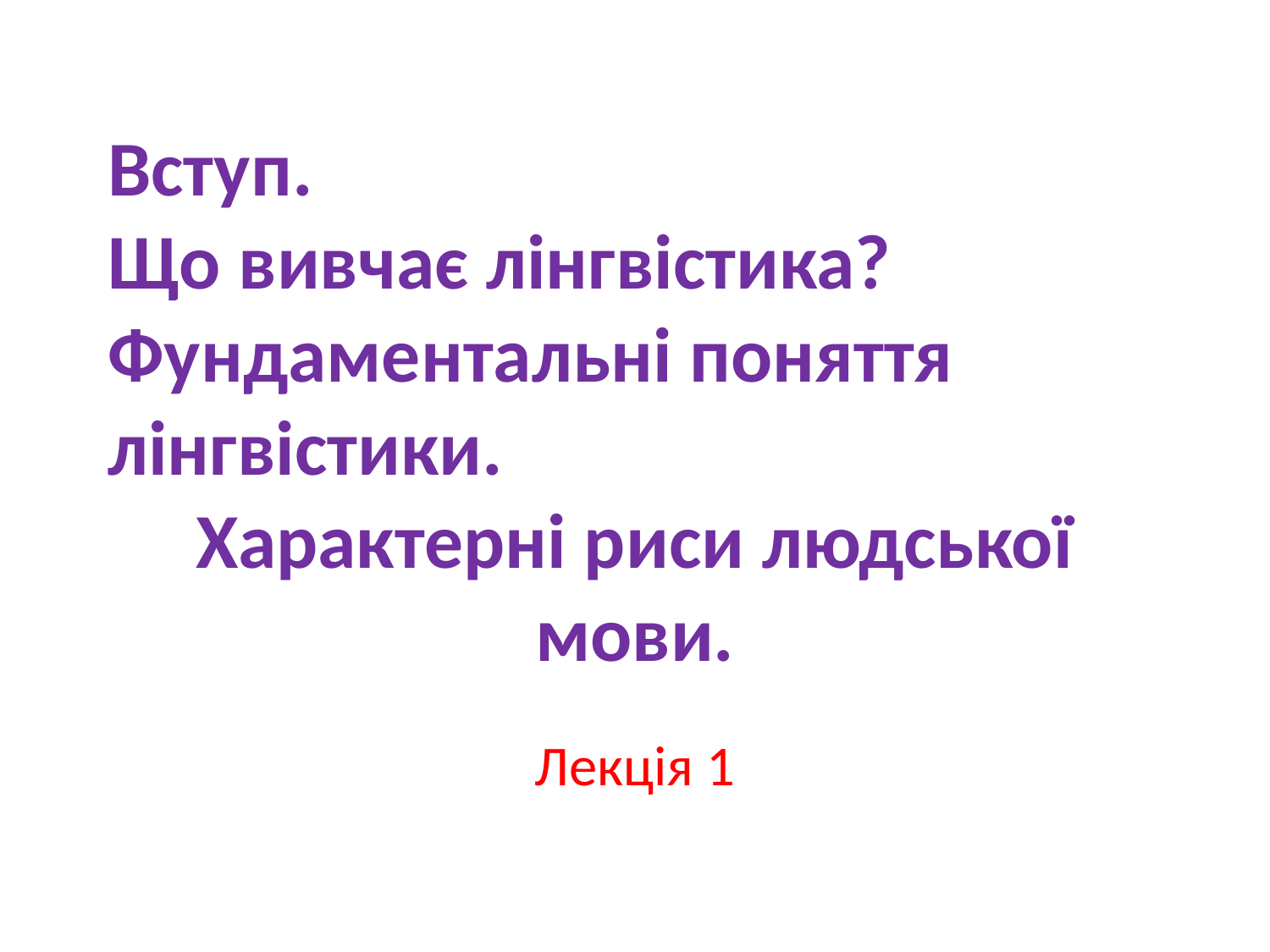

Вступ.
Що вивчає лінгвістика? Фундаментальні поняття лінгвістики.
Характерні риси людської мови.

Лекція 1